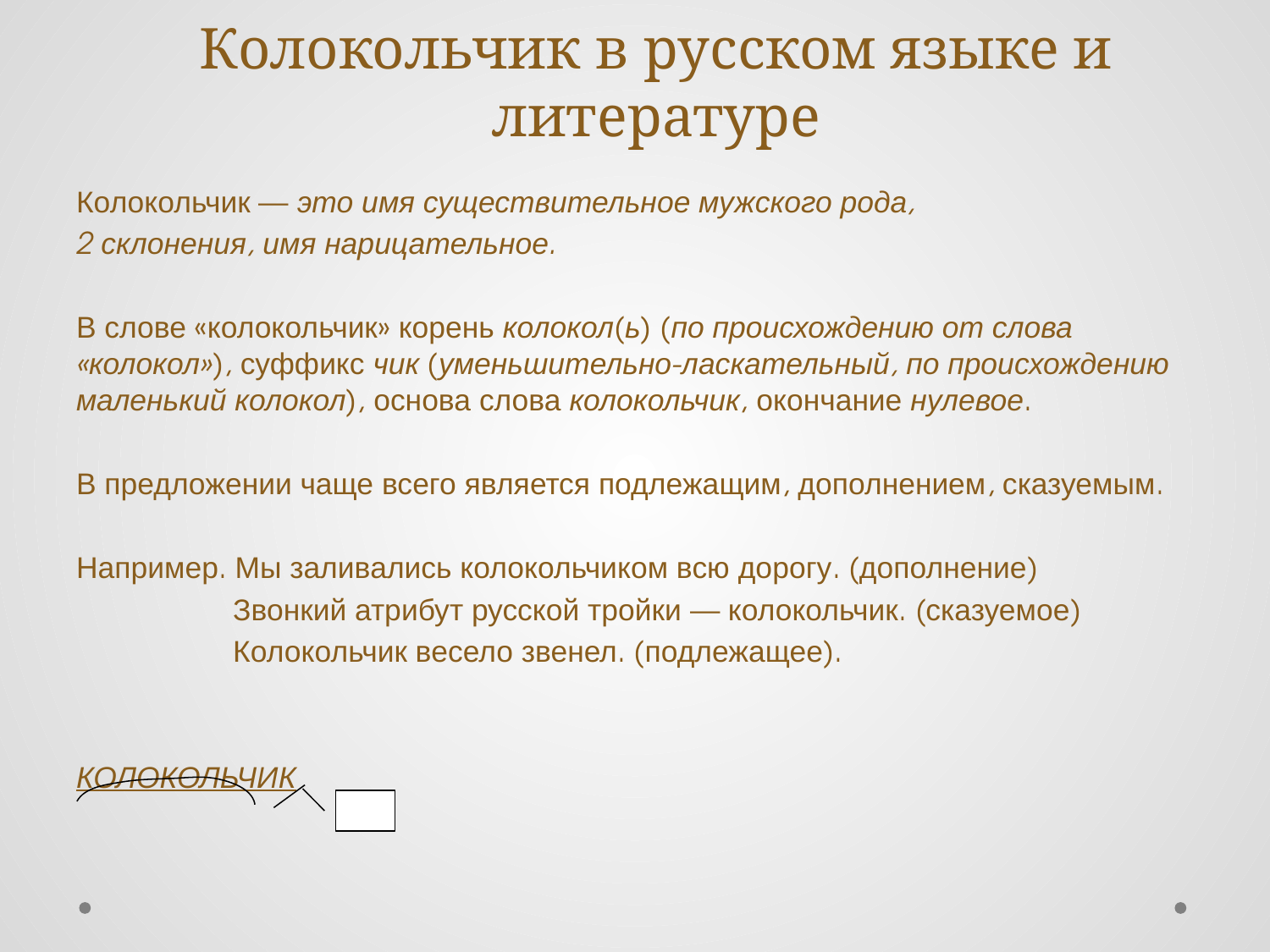

# Колокольчик в русском языке и литературе
Колокольчик — это имя существительное мужского рода,
2 склонения, имя нарицательное.

В слове «колокольчик» корень колокол(ь) (по происхождению от слова «колокол»), суффикс чик (уменьшительно-ласкательный, по происхождению маленький колокол), основа слова колокольчик, окончание нулевое.

В предложении чаще всего является подлежащим, дополнением, сказуемым.

Например. Мы заливались колокольчиком всю дорогу. (дополнение)
                   Звонкий атрибут русской тройки — колокольчик. (сказуемое)
                   Колокольчик весело звенел. (подлежащее).

КОЛОКОЛЬЧИК